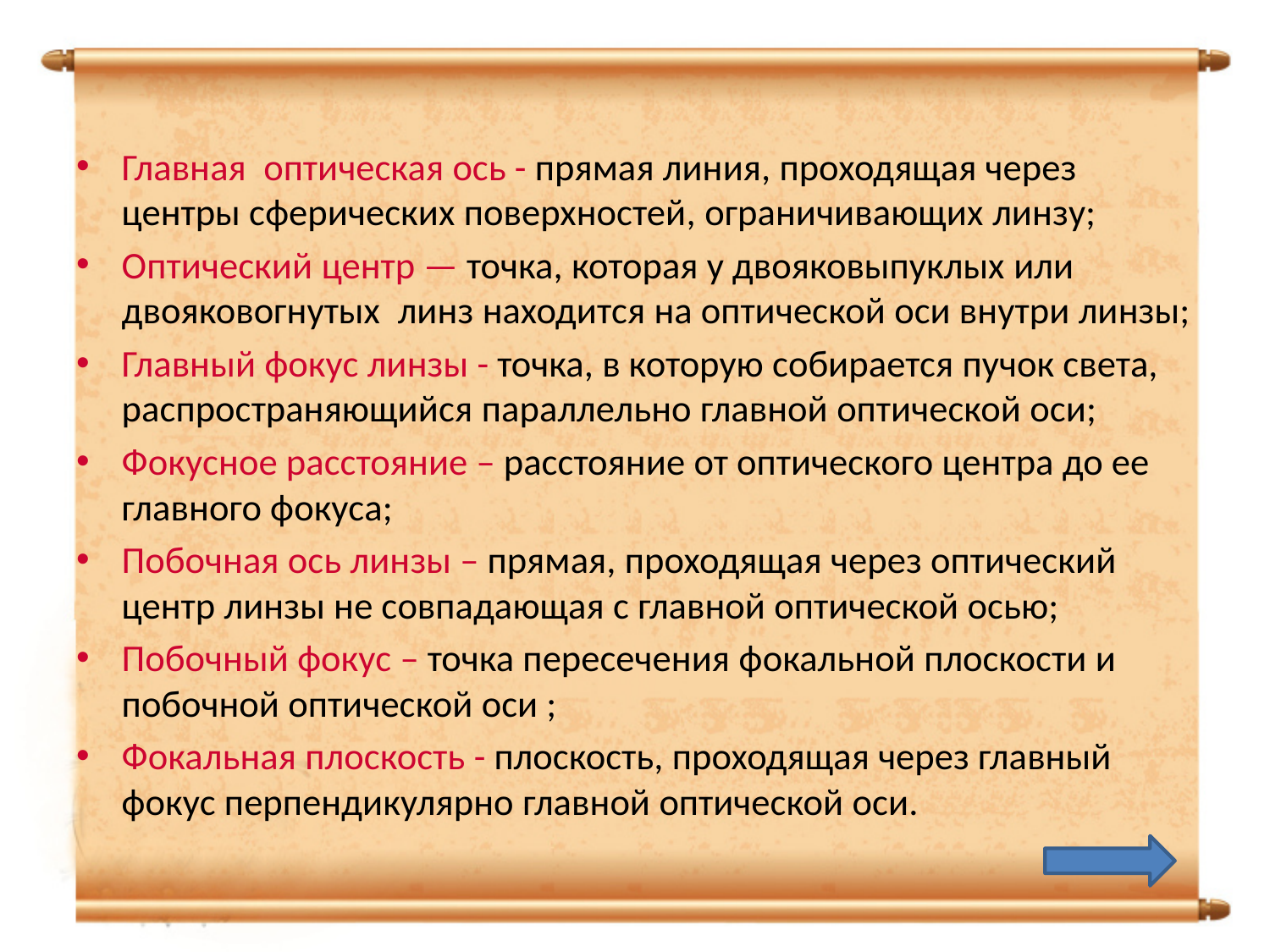

Главная  оптическая ось - прямая линия, проходящая через центры сферических поверхностей, ограничивающих линзу;
Оптический центр — точка, которая у двояковыпуклых или двояковогнутых  линз находится на оптической оси внутри линзы;
Главный фокус линзы - точка, в которую собирается пучок света, распространяющийся параллельно главной оптической оси;
Фокусное расстояние – расстояние от оптического центра до ее главного фокуса;
Побочная ось линзы – прямая, проходящая через оптический центр линзы не совпадающая с главной оптической осью;
Побочный фокус – точка пересечения фокальной плоскости и побочной оптической оси ;
Фокальная плоскость - плоскость, проходящая через главный фокус перпендикулярно главной оптической оси.